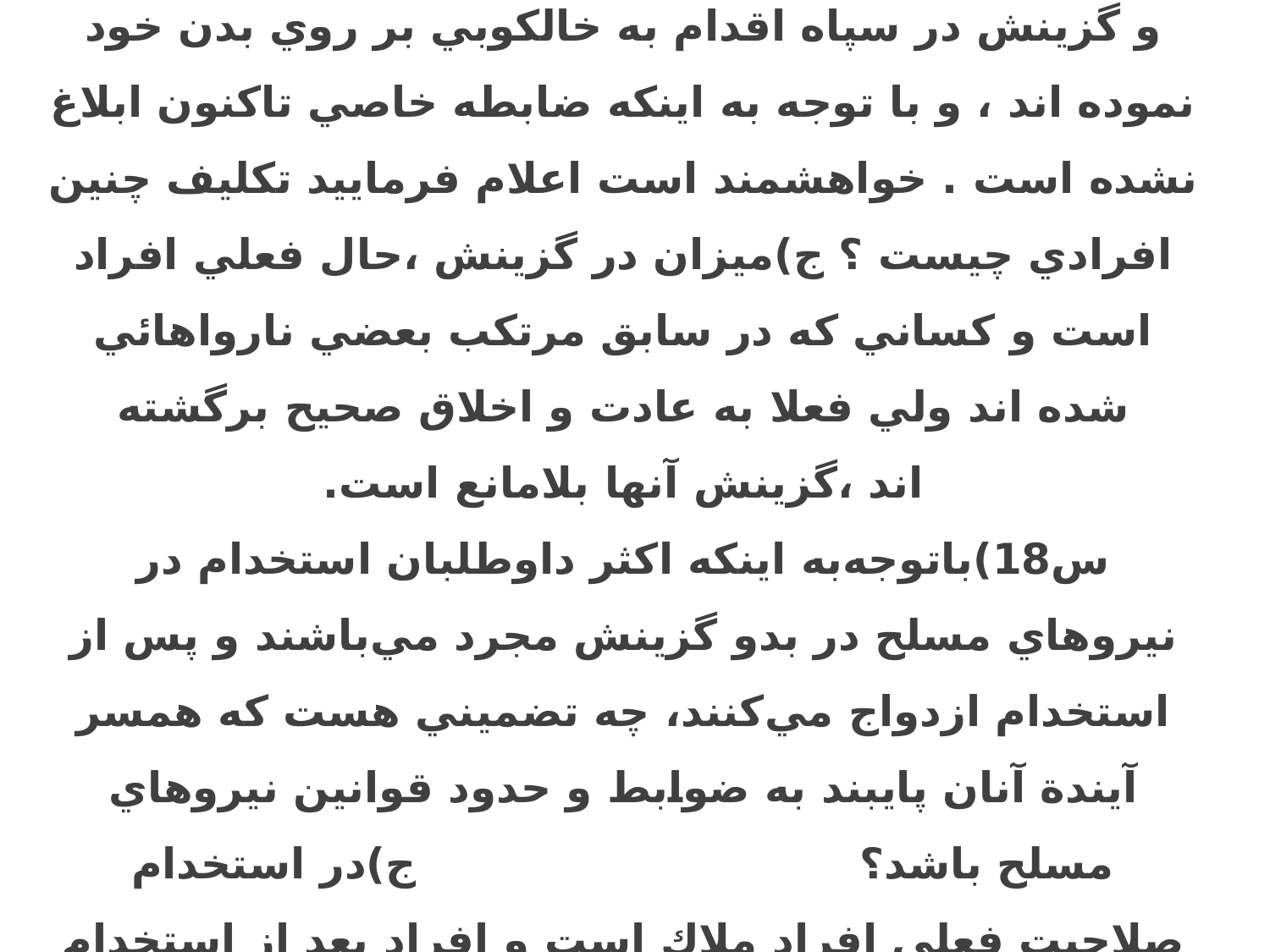

س17)در خصوص منتخبين بدو استخدام كه قبل از جذب و گزينش در سپاه اقدام به خالكوبي بر روي بدن خود نموده اند ، و با توجه به اينكه ضابطه خاصي تاكنون ابلاغ نشده است . خواهشمند است اعلام فرماييد تكليف چنين افرادي چيست ؟ ج)ميزان در گزينش ،حال فعلي افراد است و كساني كه در سابق مرتكب بعضي نارواهائي شده اند ولي فعلا به عادت و اخلاق صحيح برگشته اند ،گزینش آنها بلامانع است.
س18)باتوجه‌به اينكه اكثر داوطلبان استخدام در نيرو‌هاي مسلح در بدو گزينش مجرد مي‌باشند و پس از استخدام ازدواج مي‌كنند، چه تضميني هست كه همسر آيندة آنان پايبند به ضوابط و حدود قوانين نيروهاي مسلح باشد؟                              ج)در استخدام صلاحيت فعلي افراد ملاك است و افراد بعد از استخدام نيز بايد به ضوابط و مقررات سازمان پايبند باشند.